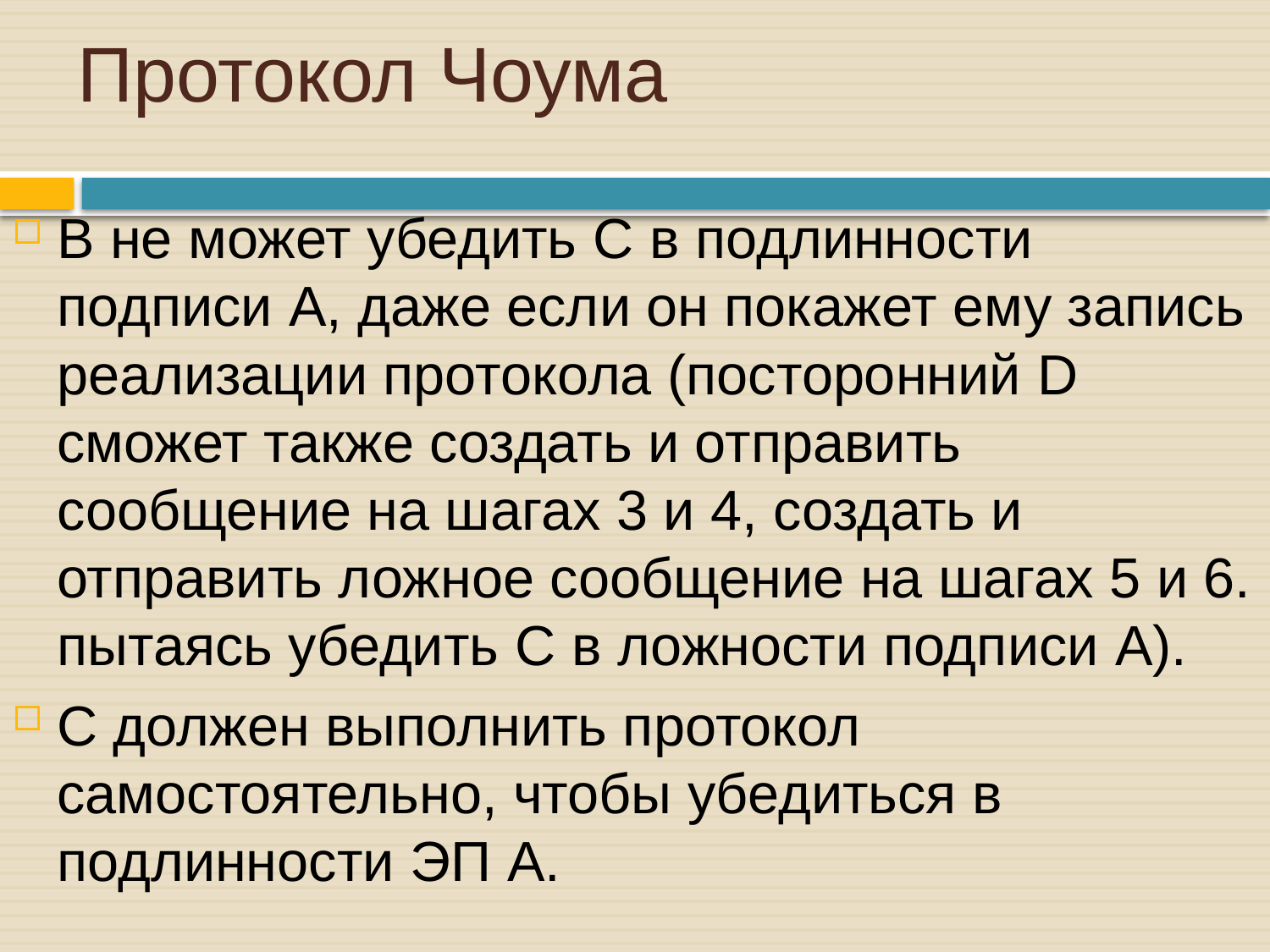

# Протокол Чоума
B не может убедить C в подлинности подписи A, даже если он покажет ему запись реализации протокола (посторонний D сможет также создать и отправить сообщение на шагах 3 и 4, создать и отправить ложное сообщение на шагах 5 и 6. пытаясь убедить C в ложности подписи A).
C должен выполнить протокол самостоятельно, чтобы убедиться в подлинности ЭП A.